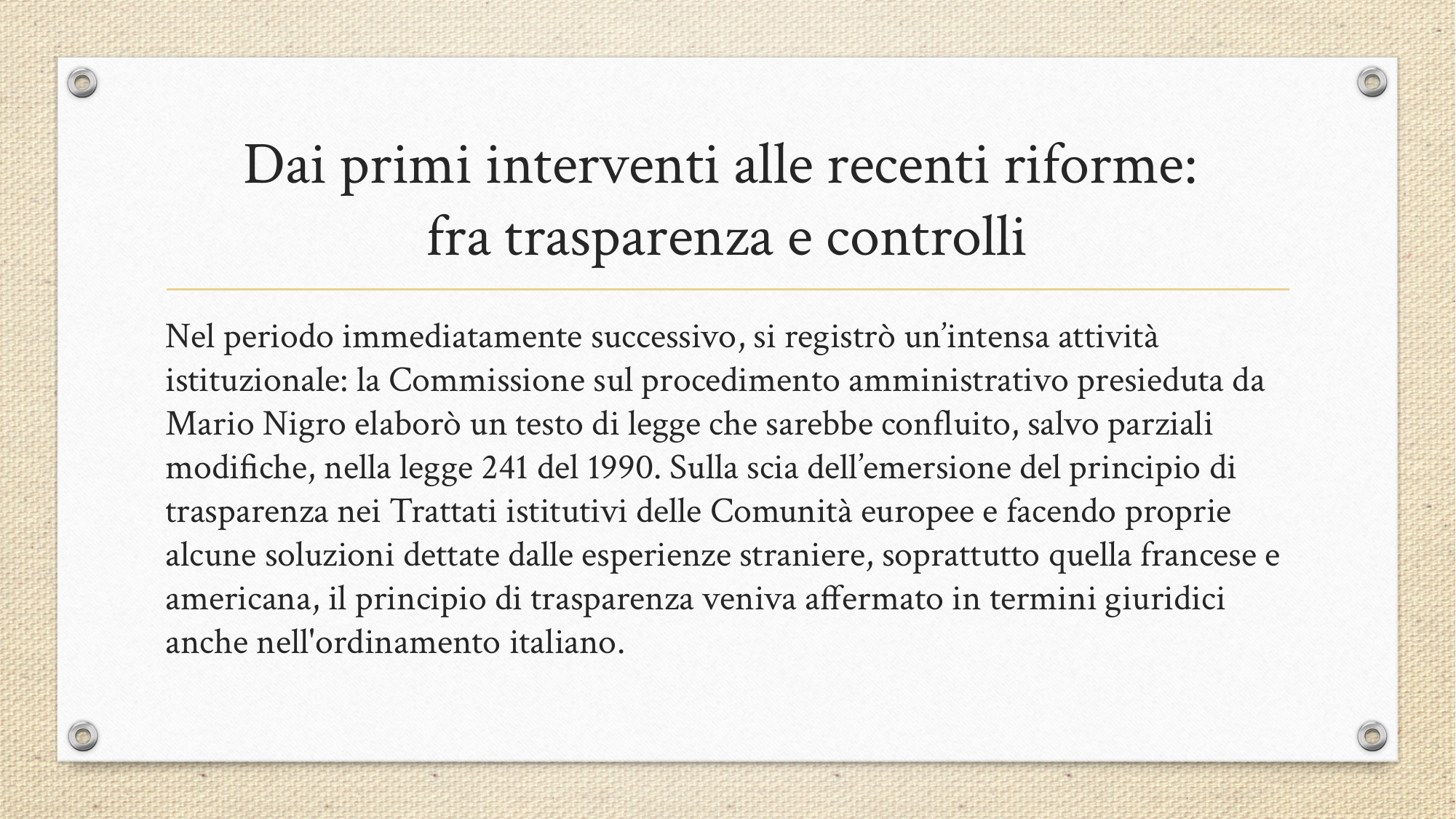

# Dai primi interventi alle recenti riforme: fra trasparenza e controlli
Nel periodo immediatamente successivo, si registrò un’intensa attività istituzionale: la Commissione sul procedimento amministrativo presieduta da Mario Nigro elaborò un testo di legge che sarebbe confluito, salvo parziali modifiche, nella legge 241 del 1990. Sulla scia dell’emersione del principio di trasparenza nei Trattati istitutivi delle Comunità europee e facendo proprie alcune soluzioni dettate dalle esperienze straniere, soprattutto quella francese e americana, il principio di trasparenza veniva affermato in termini giuridici anche nell'ordinamento italiano.